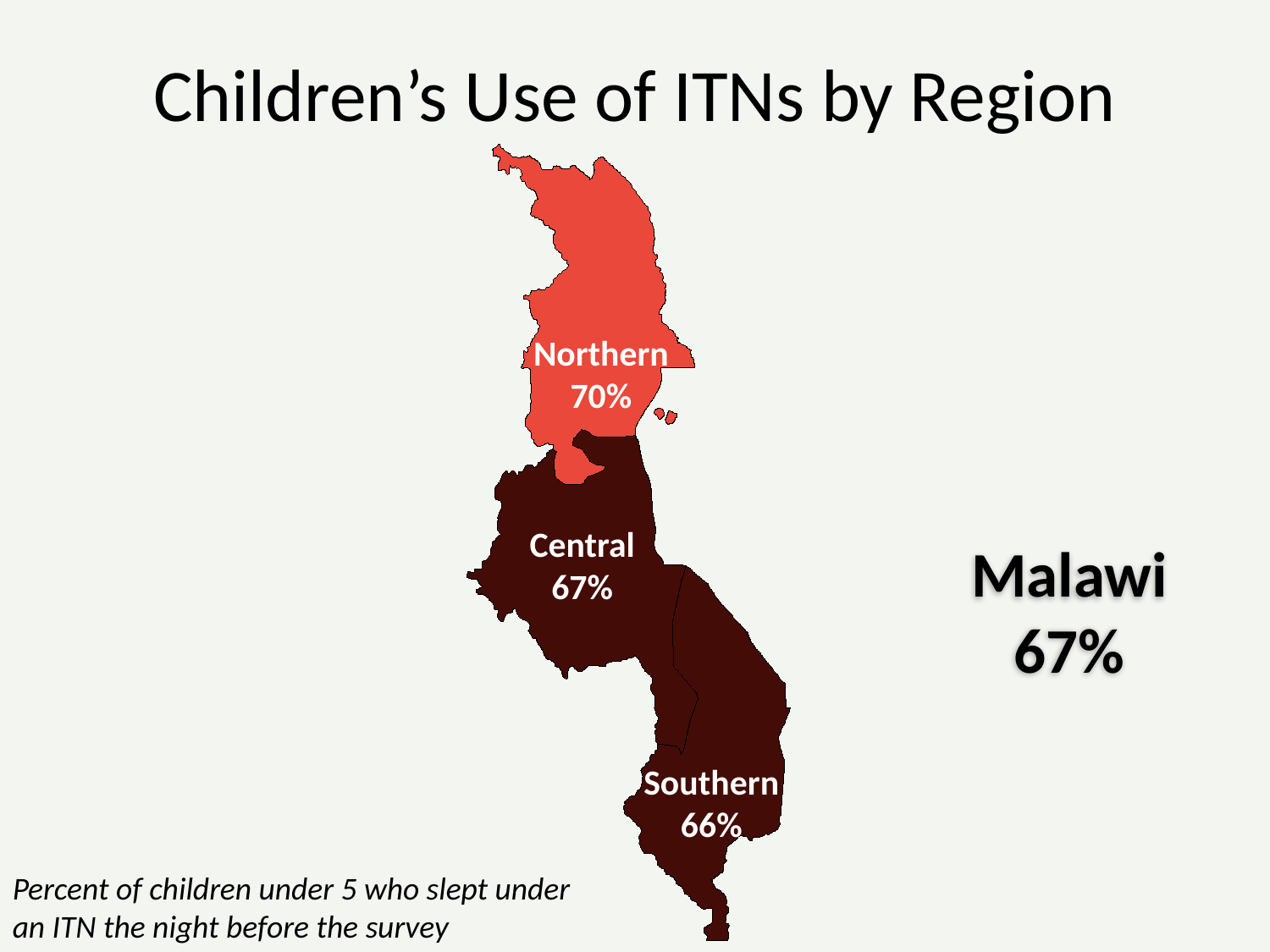

Children’s Use of ITNs by Region

Northern
70%
Malawi
67%
Central
67%
Southern
66%
Percent of children under 5 who slept under an ITN the night before the survey